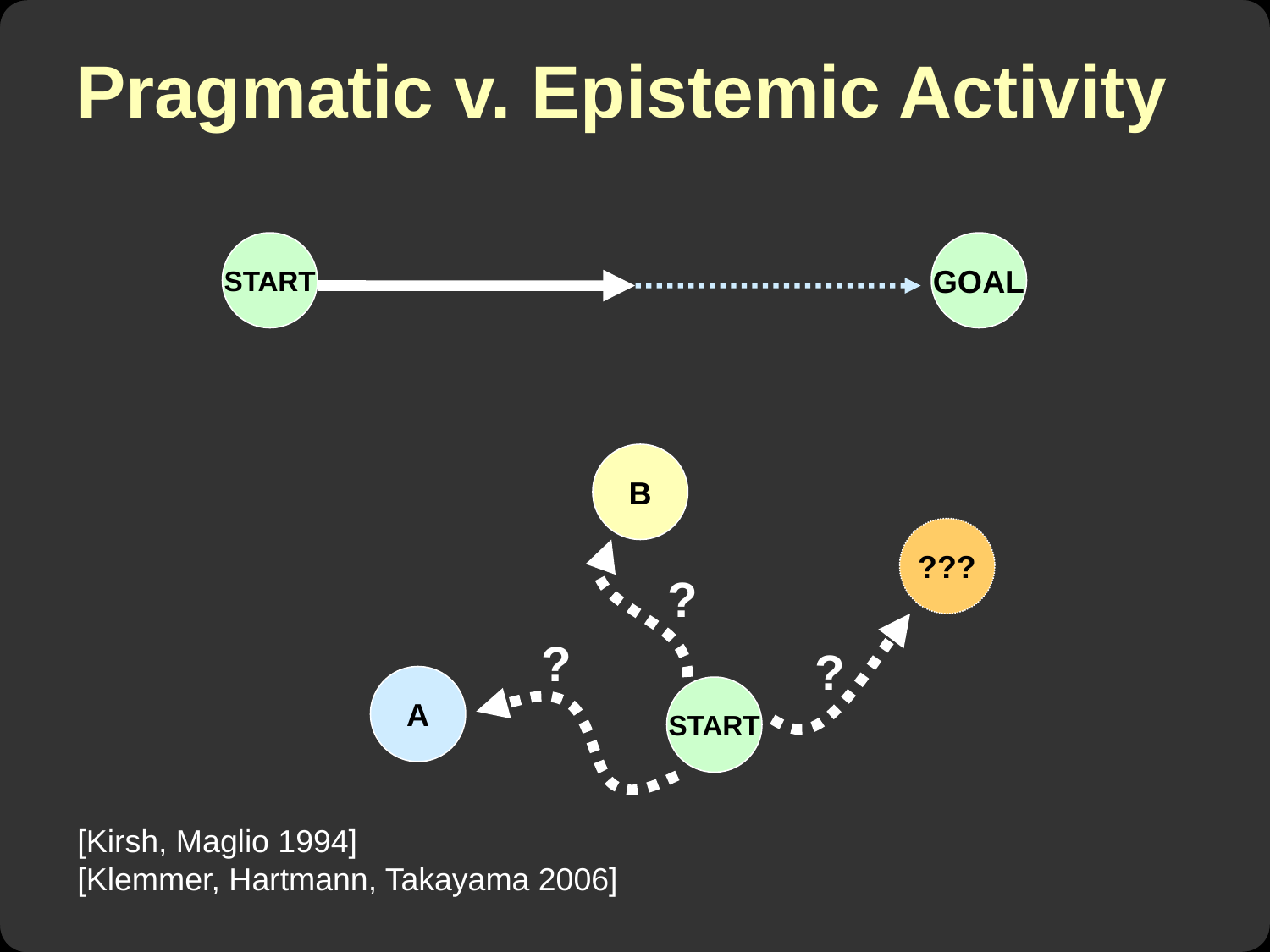

# Pragmatic v. Epistemic Activity
START
GOAL

B
???

?

?
?
A
START

[Kirsh, Maglio 1994]
[Klemmer, Hartmann, Takayama 2006]